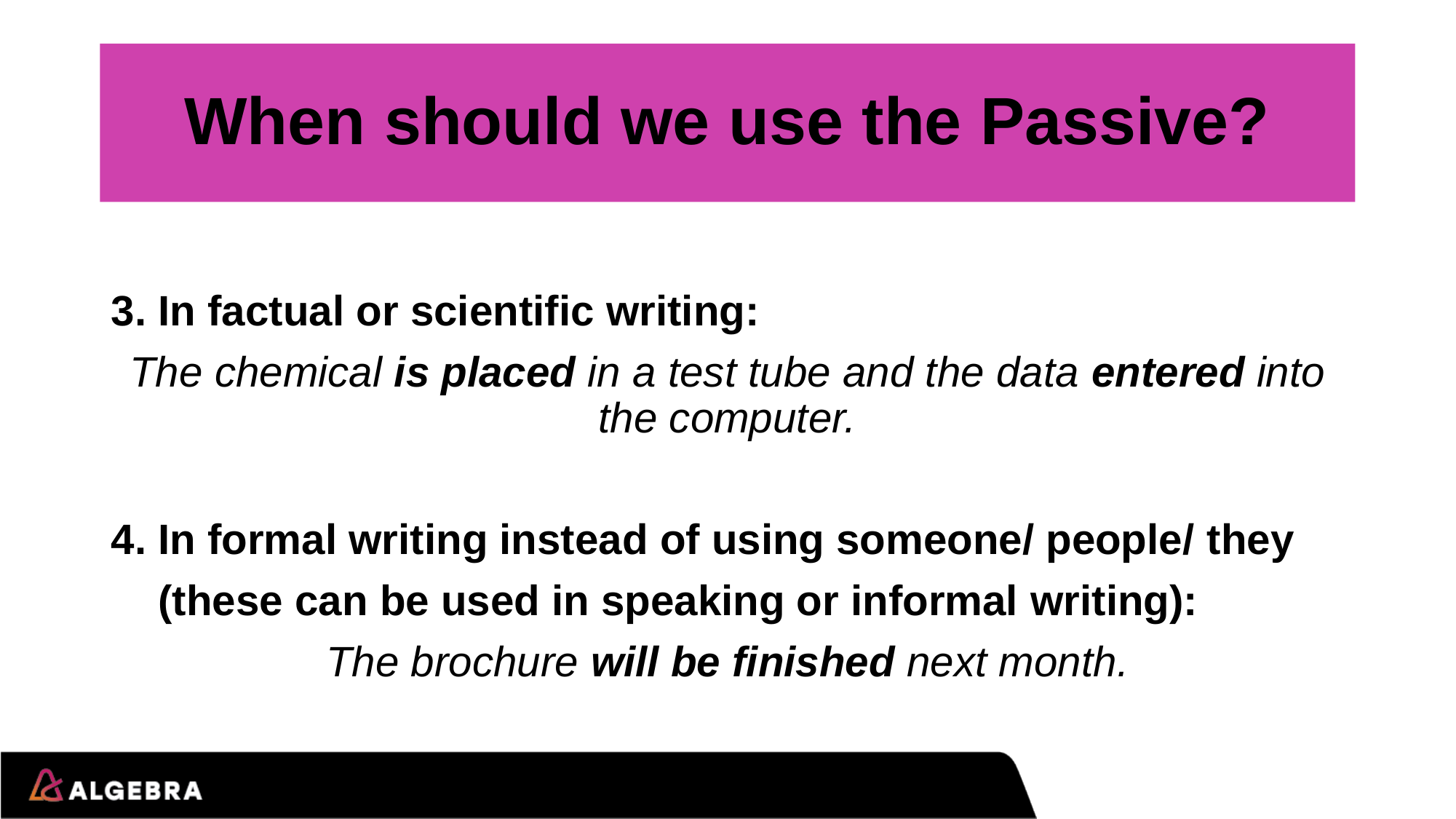

# When should we use the Passive?

3. In factual or scientific writing:
The chemical is placed in a test tube and the data entered into the computer.

4. In formal writing instead of using someone/ people/ they
    (these can be used in speaking or informal writing):
The brochure will be finished next month.